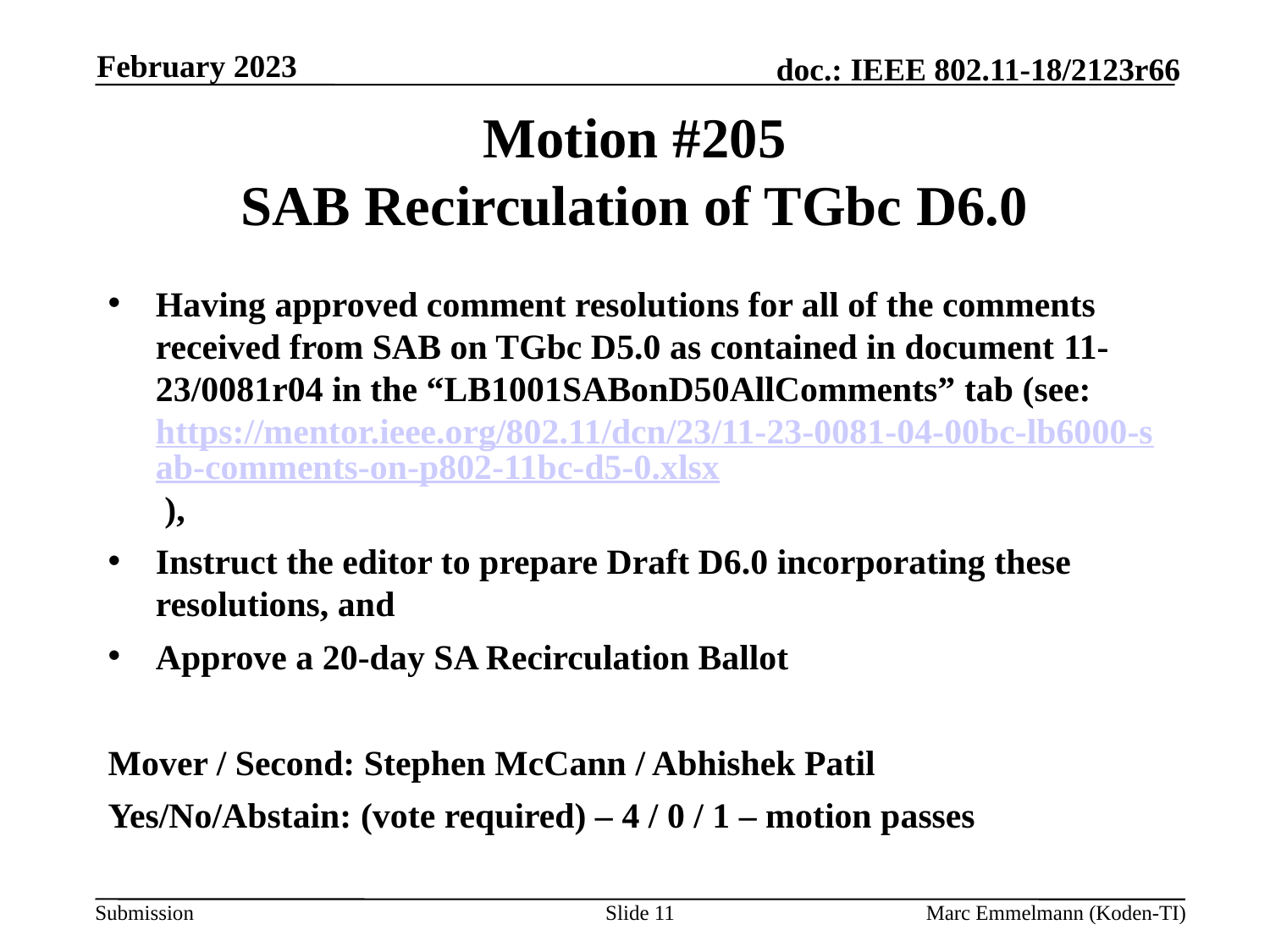

February 2023
# Motion #205 SAB Recirculation of TGbc D6.0
Having approved comment resolutions for all of the comments received from SAB on TGbc D5.0 as contained in document 11-23/0081r04 in the “LB1001SABonD50AllComments” tab (see: https://mentor.ieee.org/802.11/dcn/23/11-23-0081-04-00bc-lb6000-sab-comments-on-p802-11bc-d5-0.xlsx ),
Instruct the editor to prepare Draft D6.0 incorporating these resolutions, and
Approve a 20-day SA Recirculation Ballot

Mover / Second: Stephen McCann / Abhishek Patil
Yes/No/Abstain: (vote required) – 4 / 0 / 1 – motion passes
Slide 11
Marc Emmelmann (Koden-TI)